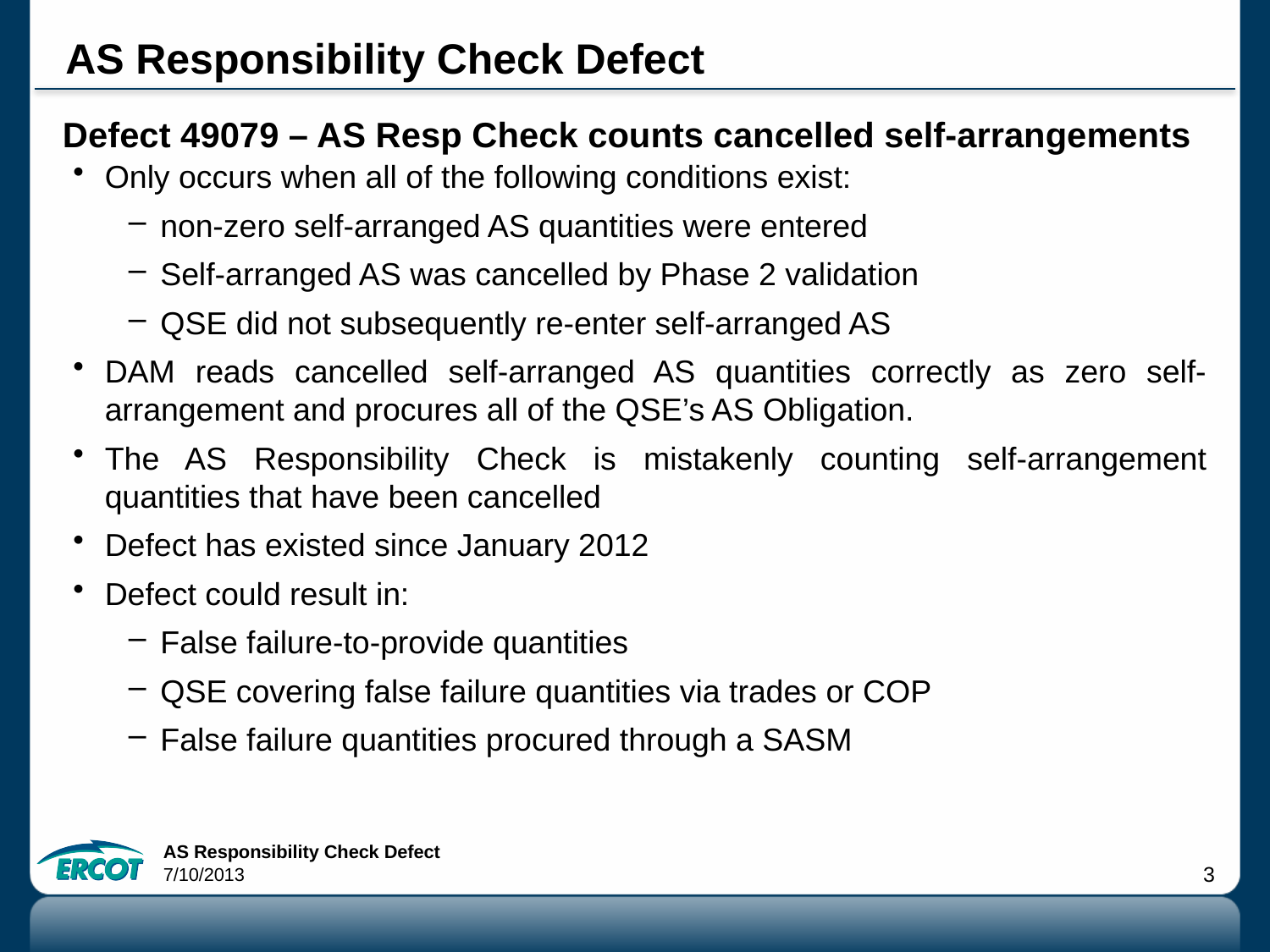

# AS Responsibility Check Defect
Defect 49079 – AS Resp Check counts cancelled self-arrangements
Only occurs when all of the following conditions exist:
non-zero self-arranged AS quantities were entered
Self-arranged AS was cancelled by Phase 2 validation
QSE did not subsequently re-enter self-arranged AS
DAM reads cancelled self-arranged AS quantities correctly as zero self-arrangement and procures all of the QSE’s AS Obligation.
The AS Responsibility Check is mistakenly counting self-arrangement quantities that have been cancelled
Defect has existed since January 2012
Defect could result in:
False failure-to-provide quantities
QSE covering false failure quantities via trades or COP
False failure quantities procured through a SASM